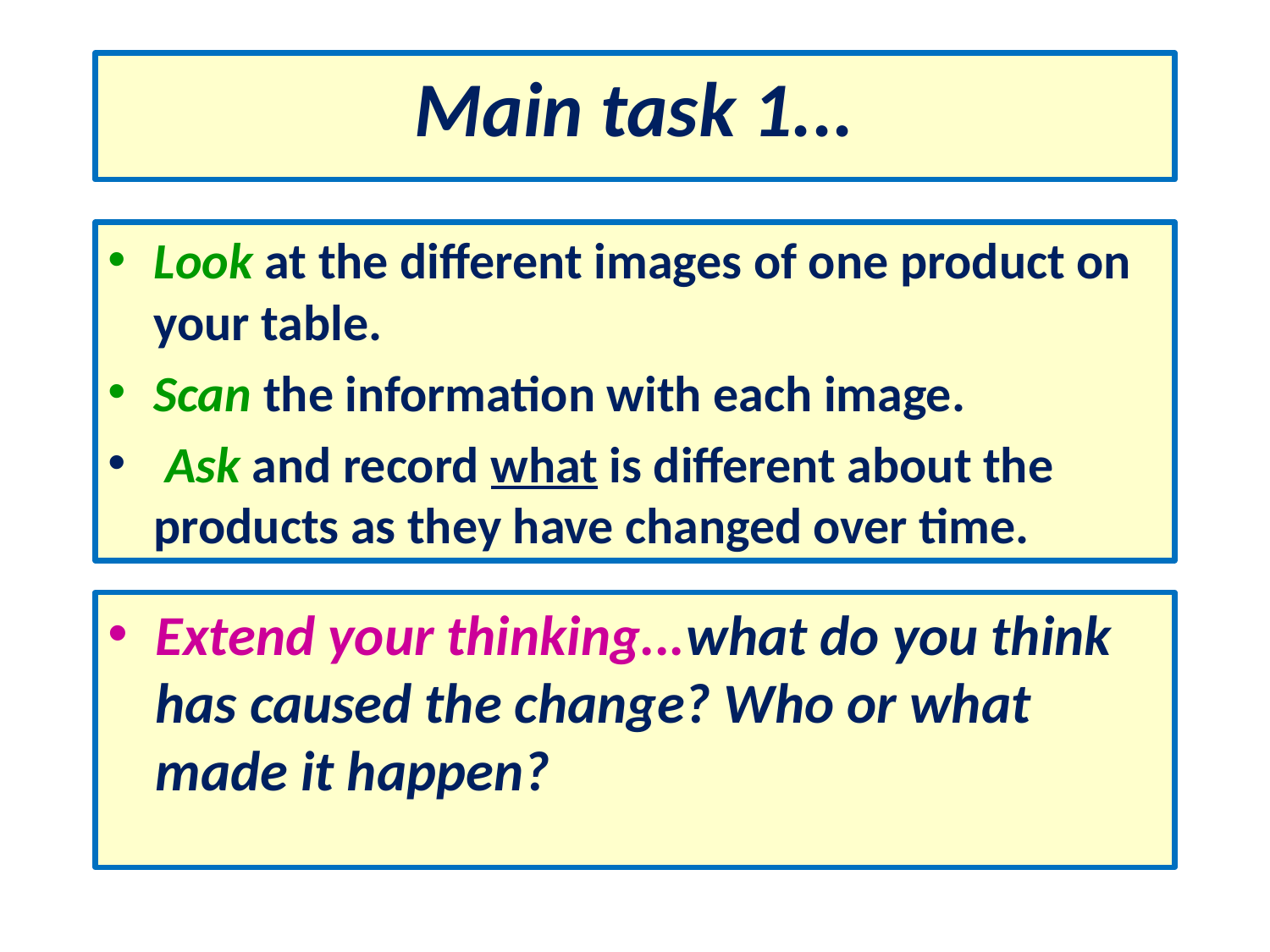

Main task 1...
Look at the different images of one product on your table.
Scan the information with each image.
 Ask and record what is different about the products as they have changed over time.
Extend your thinking...what do you think has caused the change? Who or what made it happen?